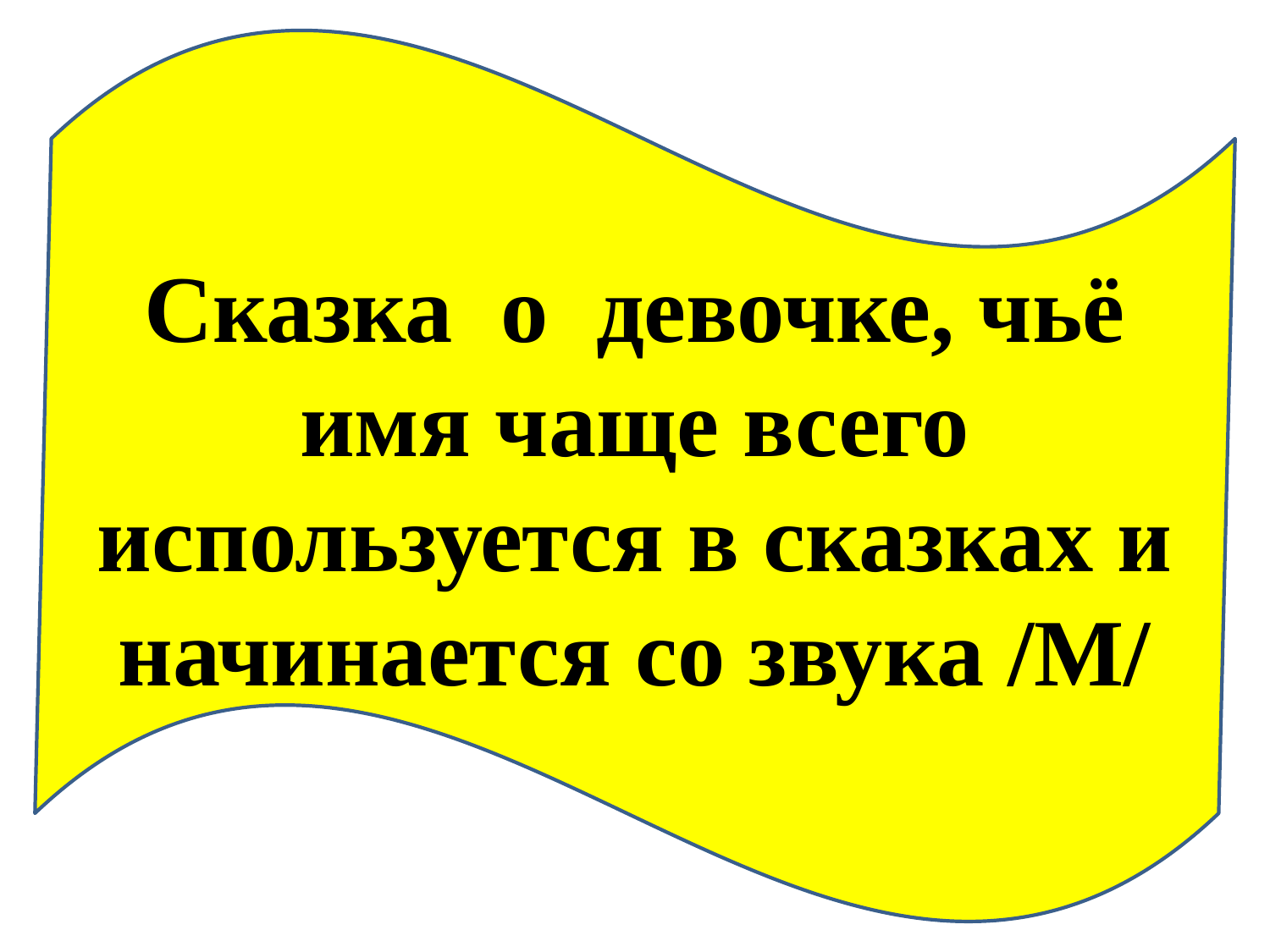

Сказка  о  девочке, чьё имя чаще всего используется в сказках и начинается со звука /М/